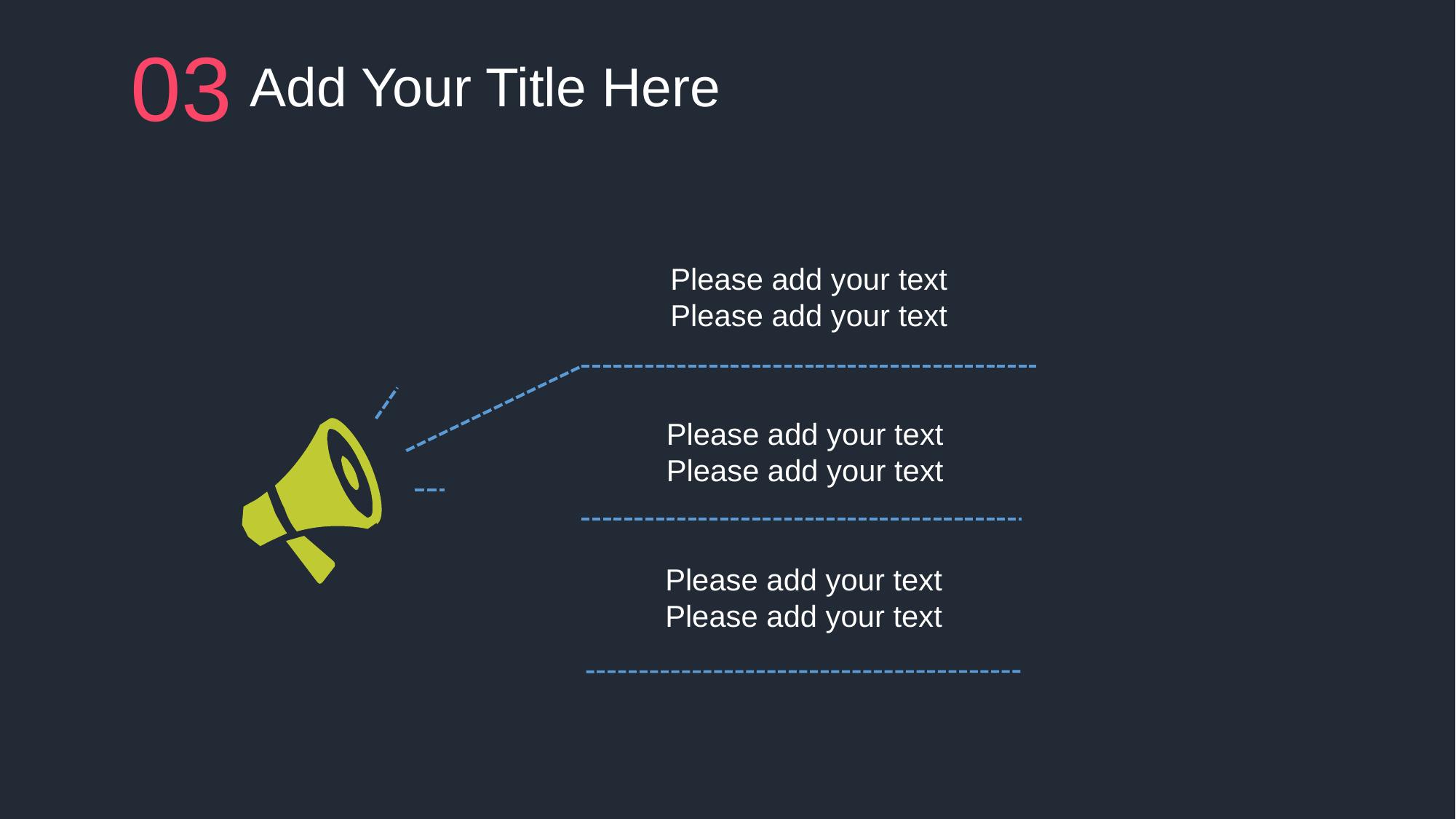

03
Add Your Title Here
Please add your text
Please add your text
Please add your text
Please add your text

Please add your text
Please add your text